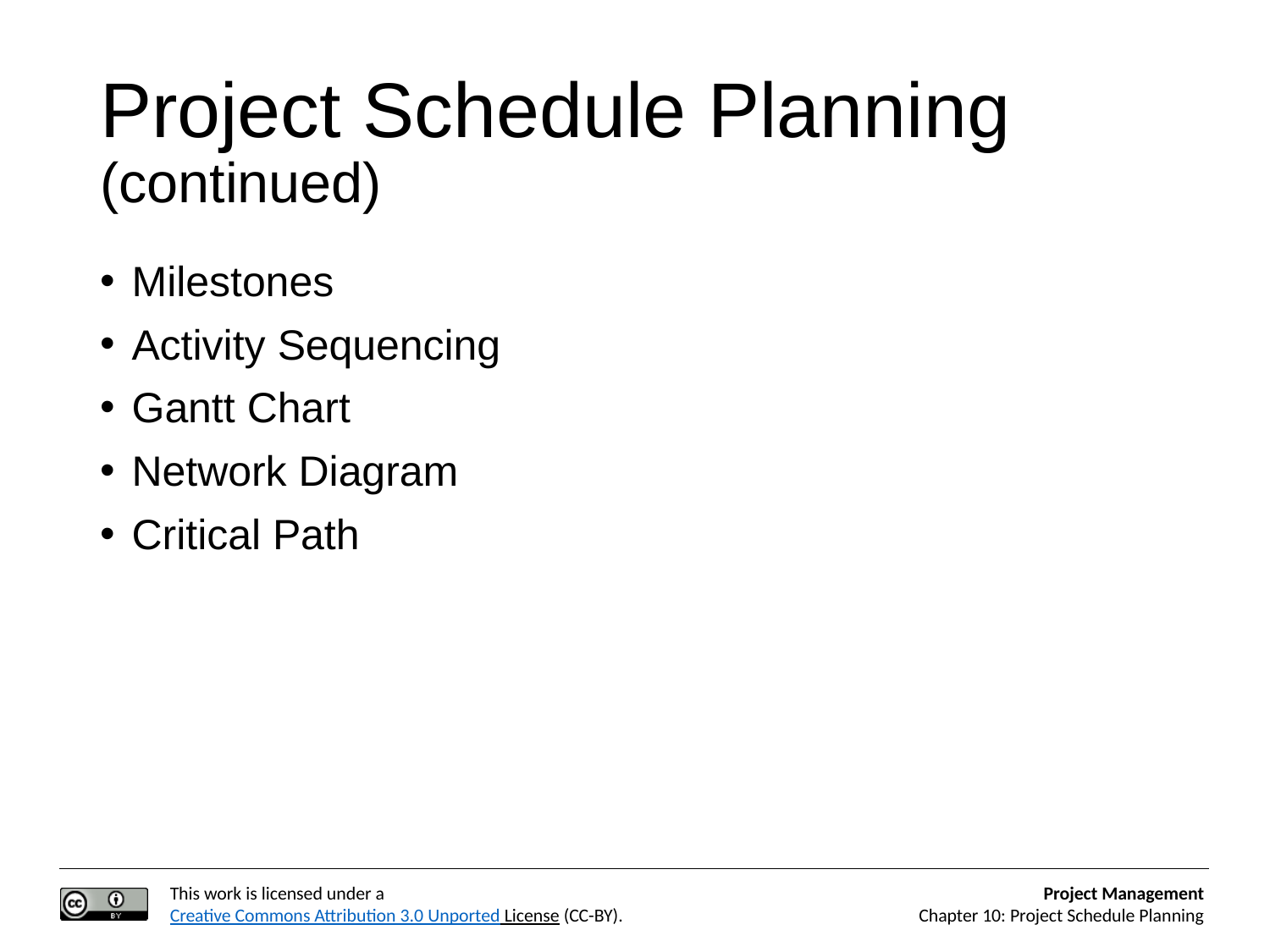

# Project Schedule Planning (continued)
Milestones
Activity Sequencing
Gantt Chart
Network Diagram
Critical Path